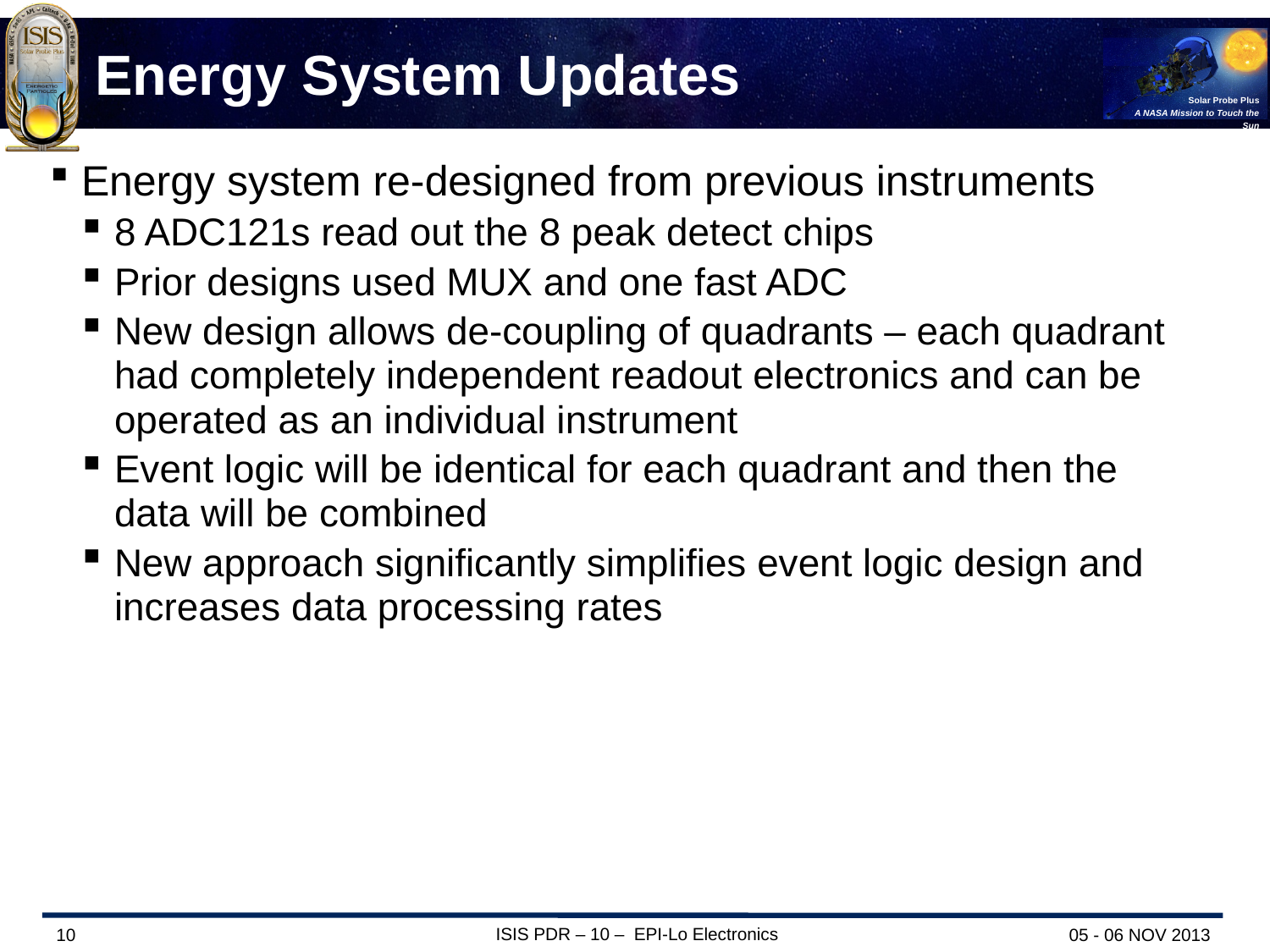

# Energy System Updates
Energy system re-designed from previous instruments
8 ADC121s read out the 8 peak detect chips
Prior designs used MUX and one fast ADC
New design allows de-coupling of quadrants – each quadrant had completely independent readout electronics and can be operated as an individual instrument
Event logic will be identical for each quadrant and then the data will be combined
New approach significantly simplifies event logic design and increases data processing rates